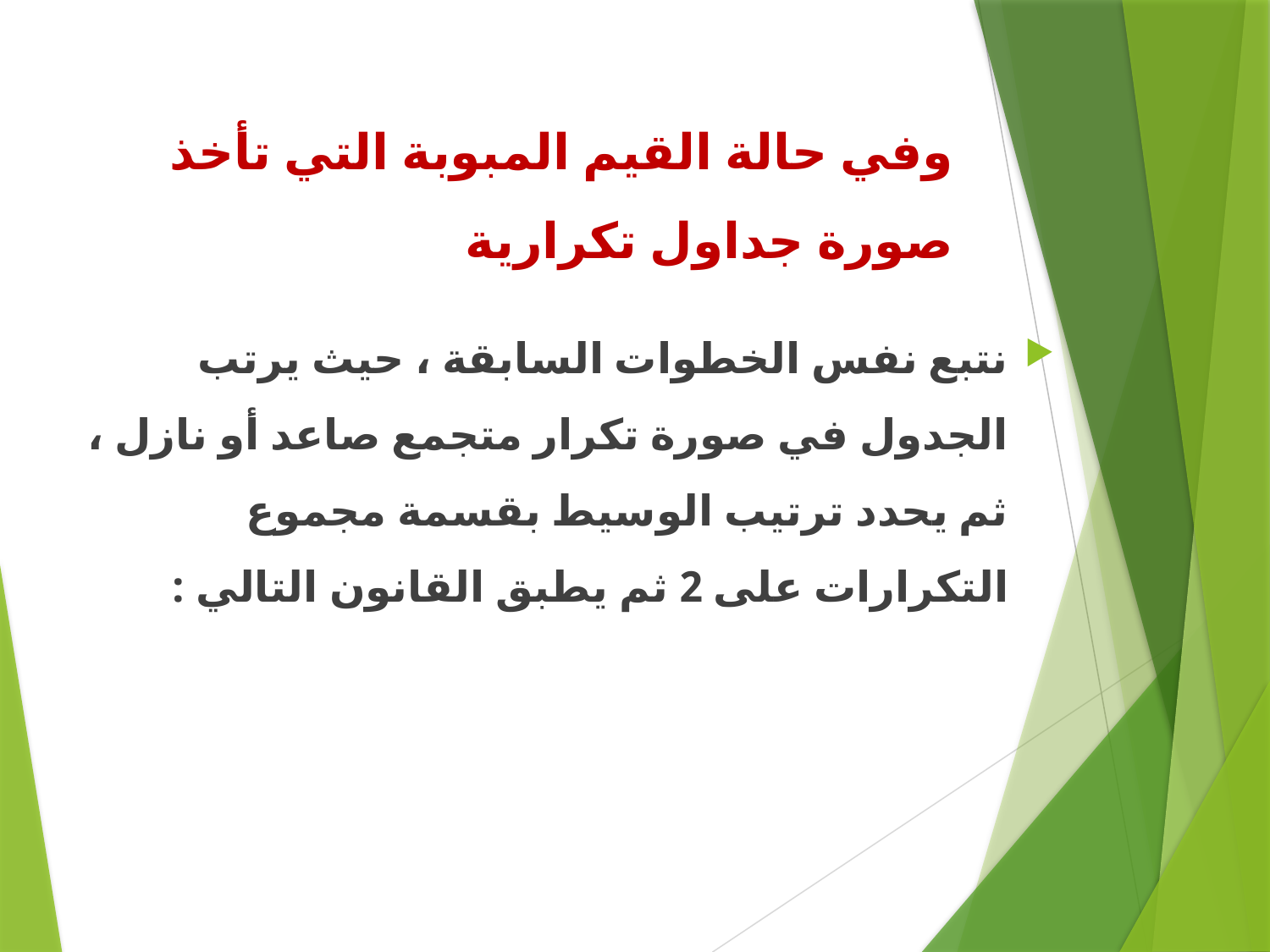

# وفي حالة القيم المبوبة التي تأخذ صورة جداول تكرارية
نتبع نفس الخطوات السابقة ، حيث يرتب الجدول في صورة تكرار متجمع صاعد أو نازل ، ثم يحدد ترتيب الوسيط بقسمة مجموع التكرارات على 2 ثم يطبق القانون التالي :